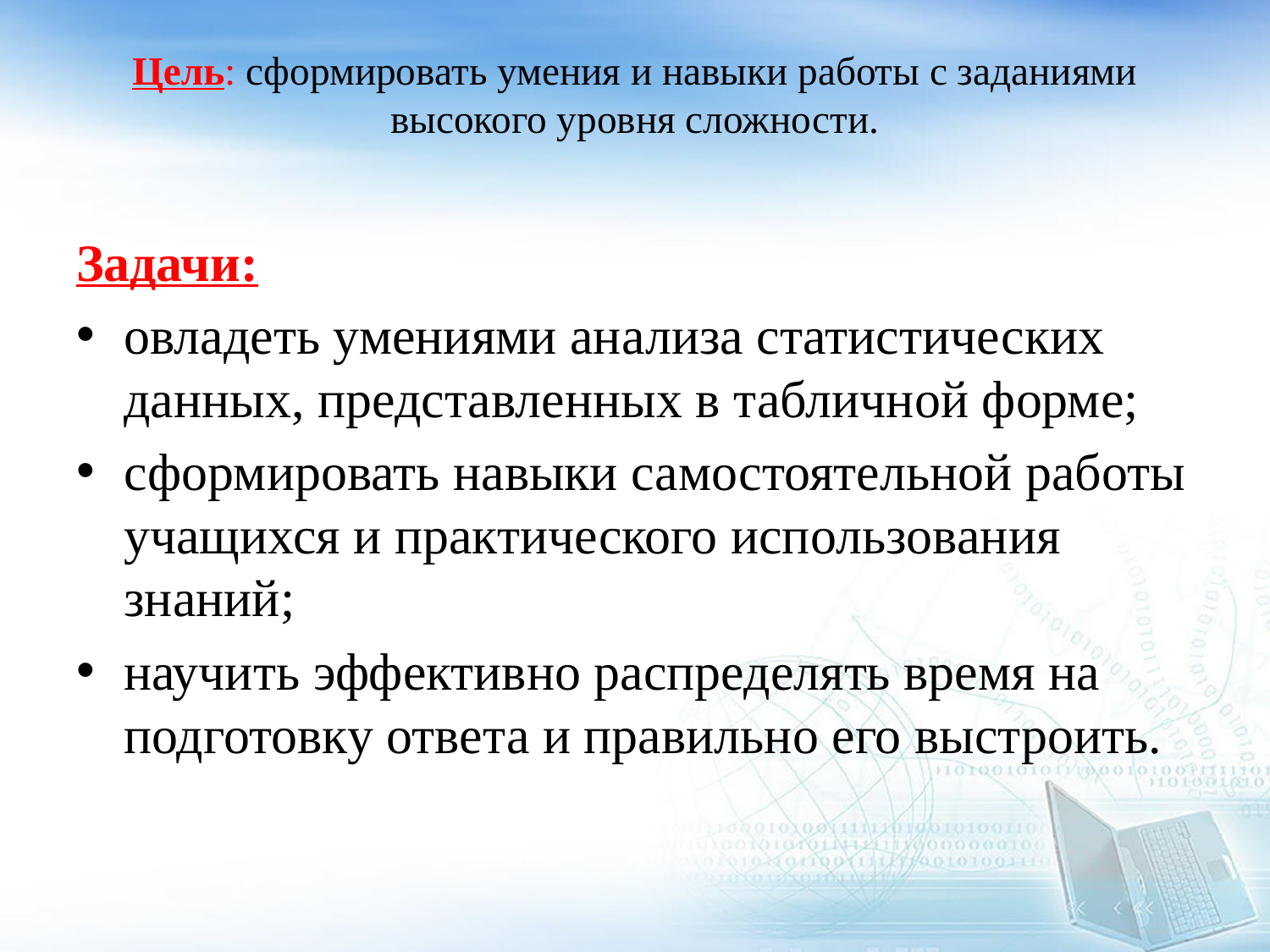

# Цель: сформировать умения и навыки работы с заданиями высокого уровня сложности.
Задачи:
овладеть умениями анализа статистических данных, представленных в табличной форме;
сформировать навыки самостоятельной работы учащихся и практического использования знаний;
научить эффективно распределять время на подготовку ответа и правильно его выстроить.